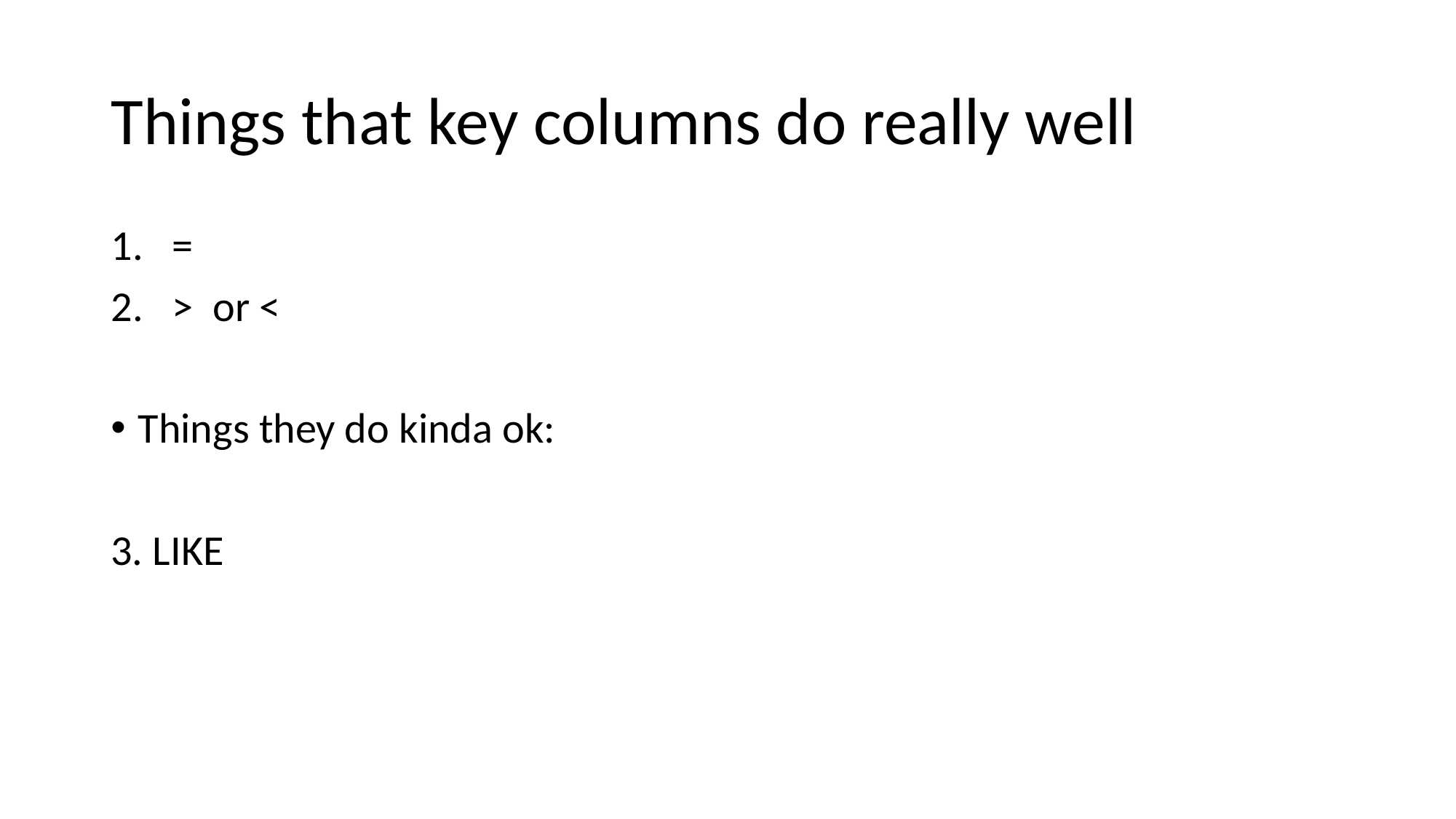

# Things that key columns do really well
=
>  or <

Things they do kinda ok:

3. LIKE